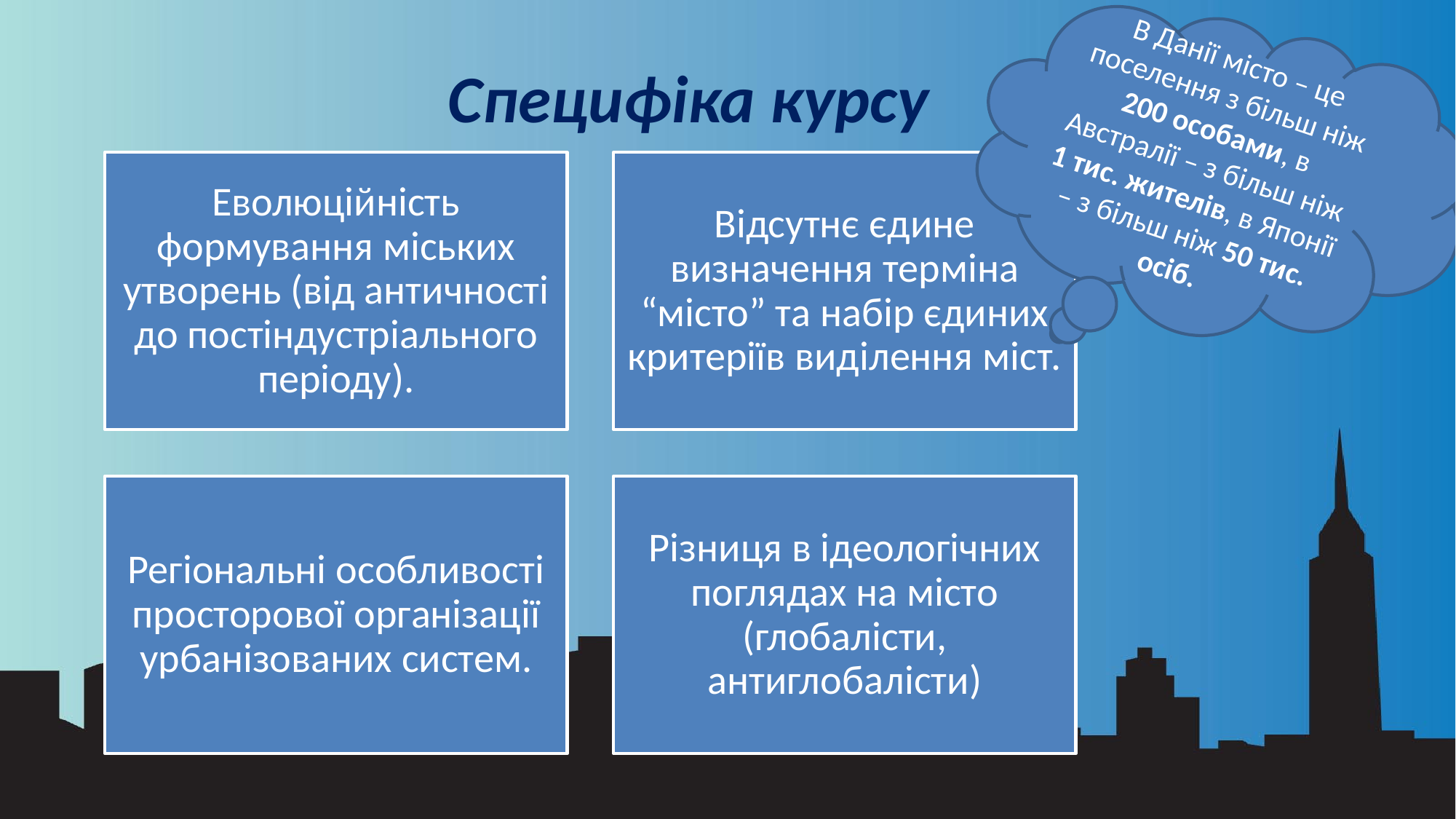

В Данії місто – це поселення з більш ніж 200 особами, в Австралії – з більш ніж 1 тис. жителів, в Японії – з більш ніж 50 тис. осіб.

# Специфіка курсу
Еволюційність формування міських утворень (від античності до постіндустріального періоду).
Відсутнє єдине визначення терміна “місто” та набір єдиних критеріїв виділення міст.
Регіональні особливості просторової організації урбанізованих систем.
Різниця в ідеологічних поглядах на місто (глобалісти, антиглобалісти)